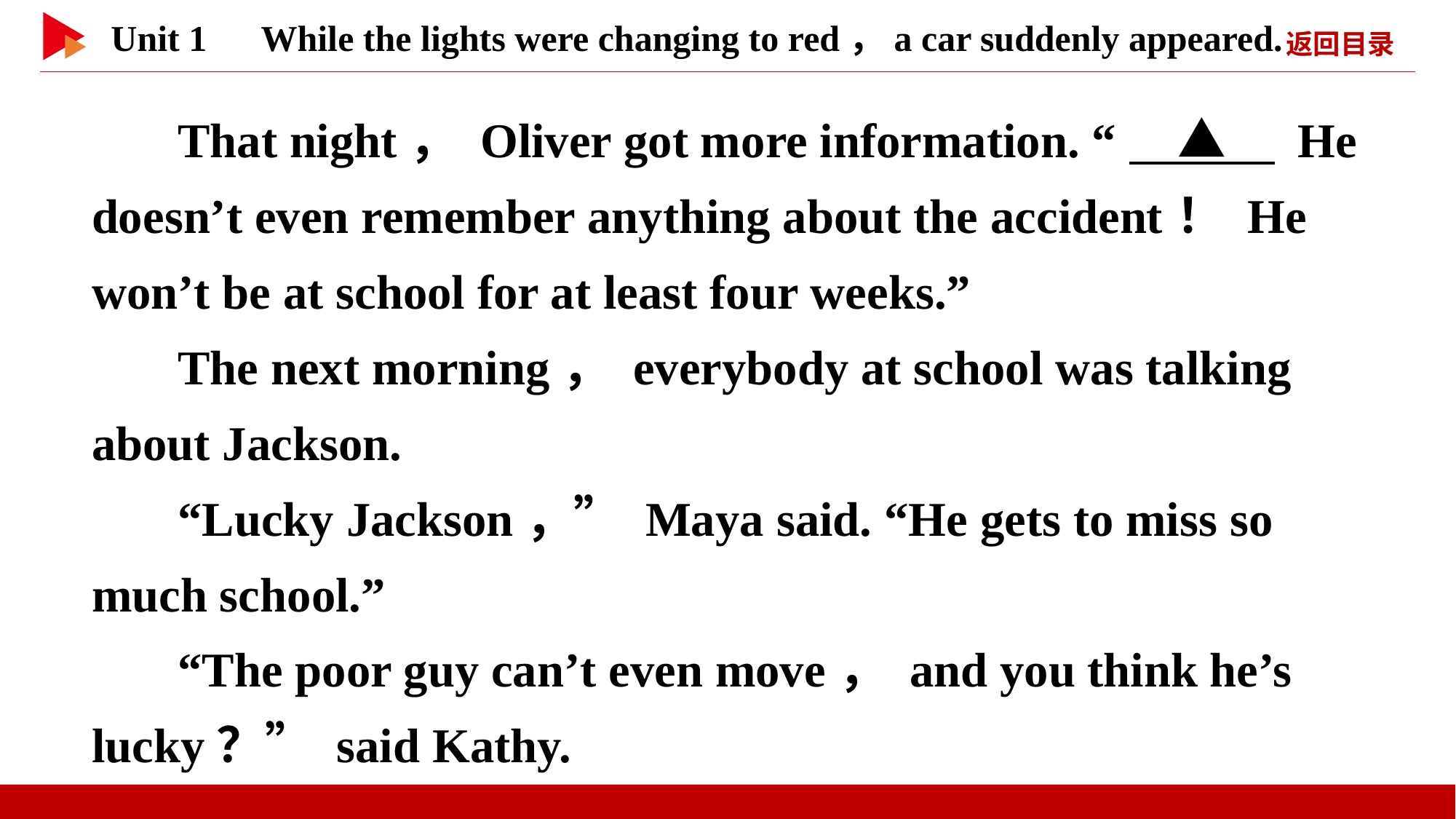

That night， Oliver got more information. “　▲　 He doesn’t even remember anything about the accident！ He won’t be at school for at least four weeks.”
The next morning， everybody at school was talking about Jackson.
“Lucky Jackson，” Maya said. “He gets to miss so much school.”
“The poor guy can’t even move， and you think he’s lucky？” said Kathy.